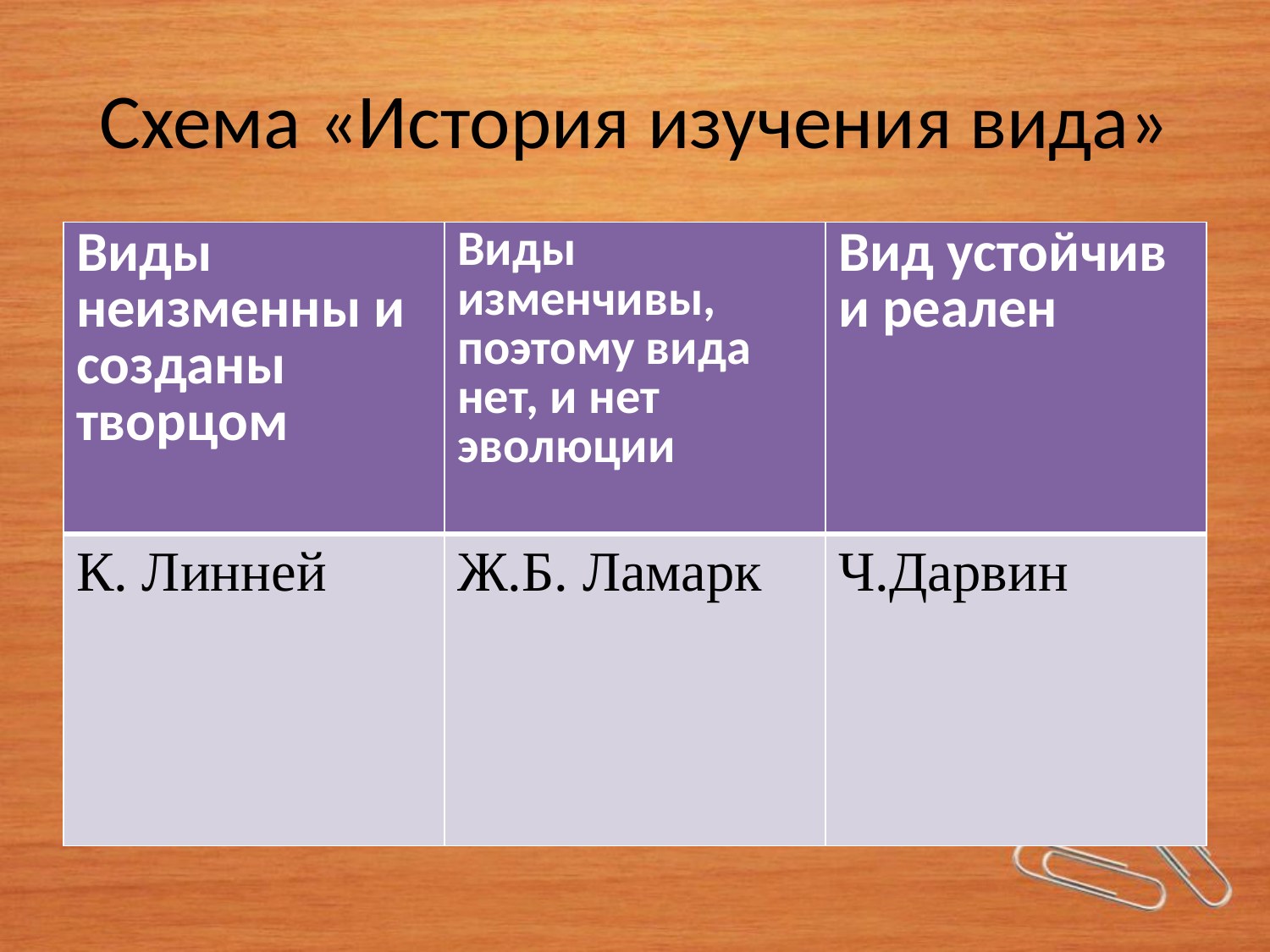

# Схема «История изучения вида»
| Виды неизменны и созданы творцом | Виды изменчивы, поэтому вида нет, и нет эволюции | Вид устойчив и реален |
| --- | --- | --- |
| К. Линней | Ж.Б. Ламарк | Ч.Дарвин |